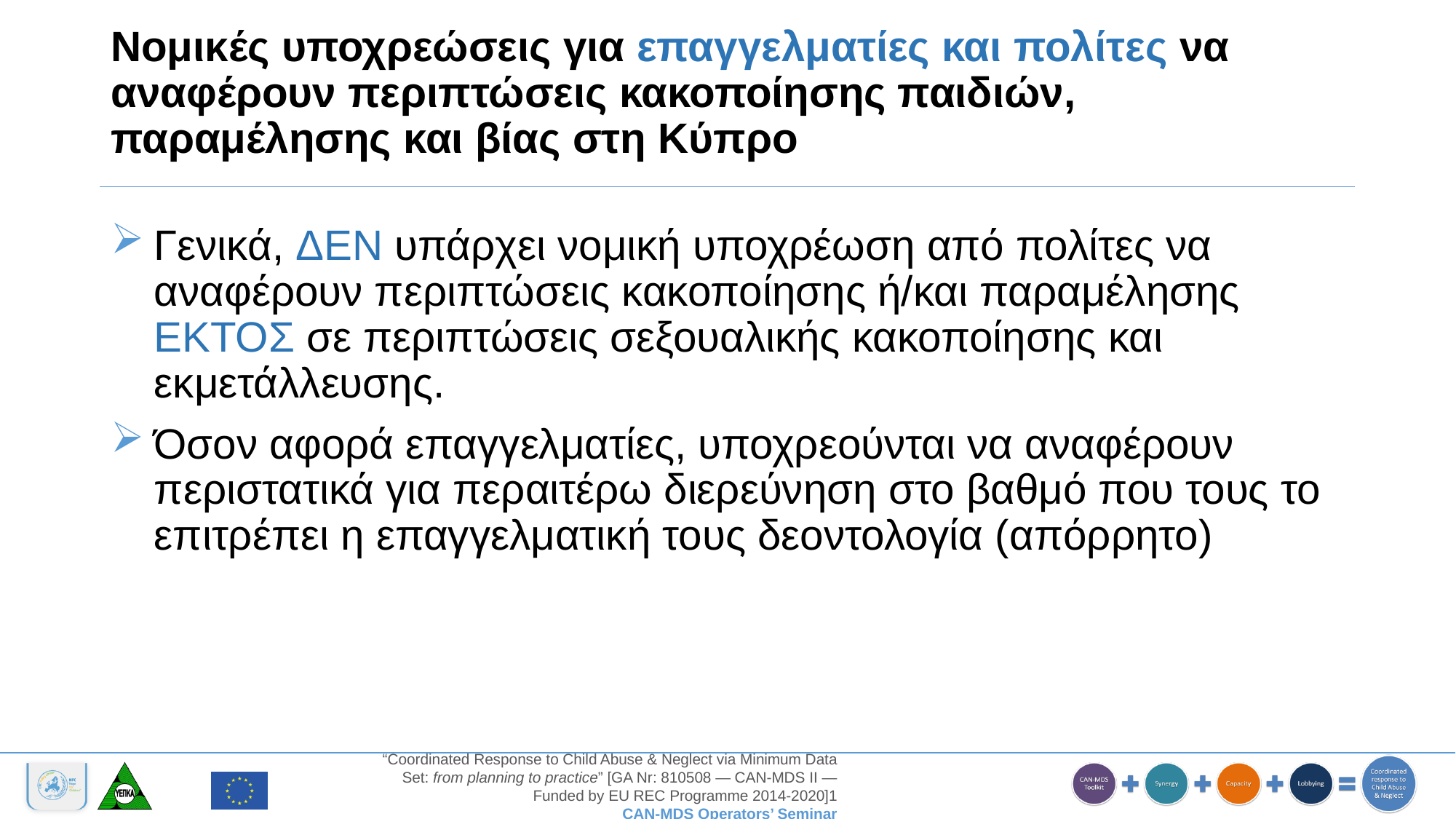

# Νομικές υποχρεώσεις για επαγγελματίες και πολίτες να αναφέρουν περιπτώσεις κακοποίησης παιδιών, παραμέλησης και βίας στη Κύπρο
Γενικά, ΔΕΝ υπάρχει νομική υποχρέωση από πολίτες να αναφέρουν περιπτώσεις κακοποίησης ή/και παραμέλησης ΕΚΤΟΣ σε περιπτώσεις σεξουαλικής κακοποίησης και εκμετάλλευσης.
Όσον αφορά επαγγελματίες, υποχρεούνται να αναφέρουν περιστατικά για περαιτέρω διερεύνηση στο βαθμό που τους το επιτρέπει η επαγγελματική τους δεοντολογία (απόρρητο)